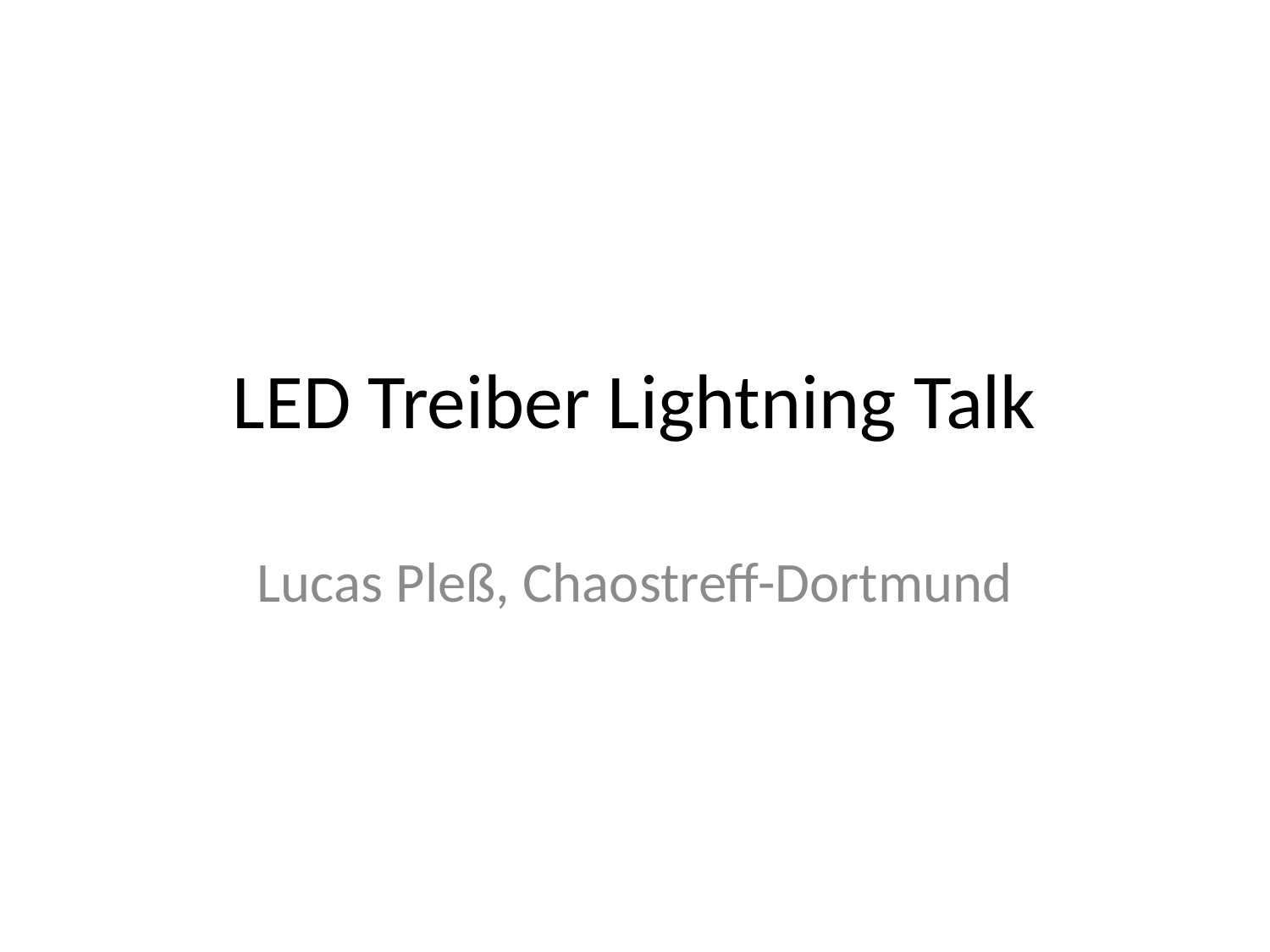

# LED Treiber Lightning Talk
Lucas Pleß, Chaostreff-Dortmund